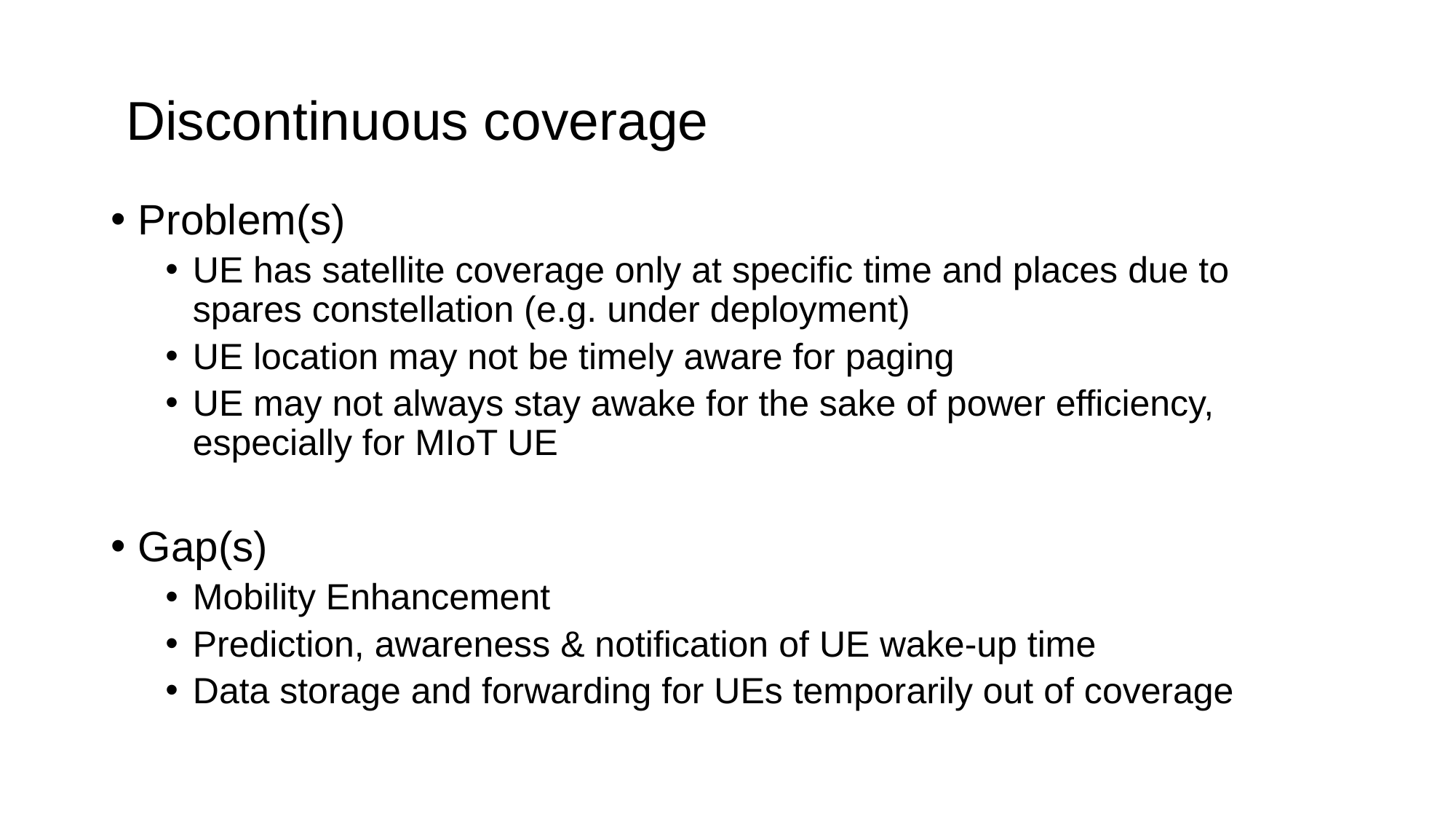

# Discontinuous coverage
Problem(s)
UE has satellite coverage only at specific time and places due to spares constellation (e.g. under deployment)
UE location may not be timely aware for paging
UE may not always stay awake for the sake of power efficiency, especially for MIoT UE

Gap(s)
Mobility Enhancement
Prediction, awareness & notification of UE wake-up time
Data storage and forwarding for UEs temporarily out of coverage